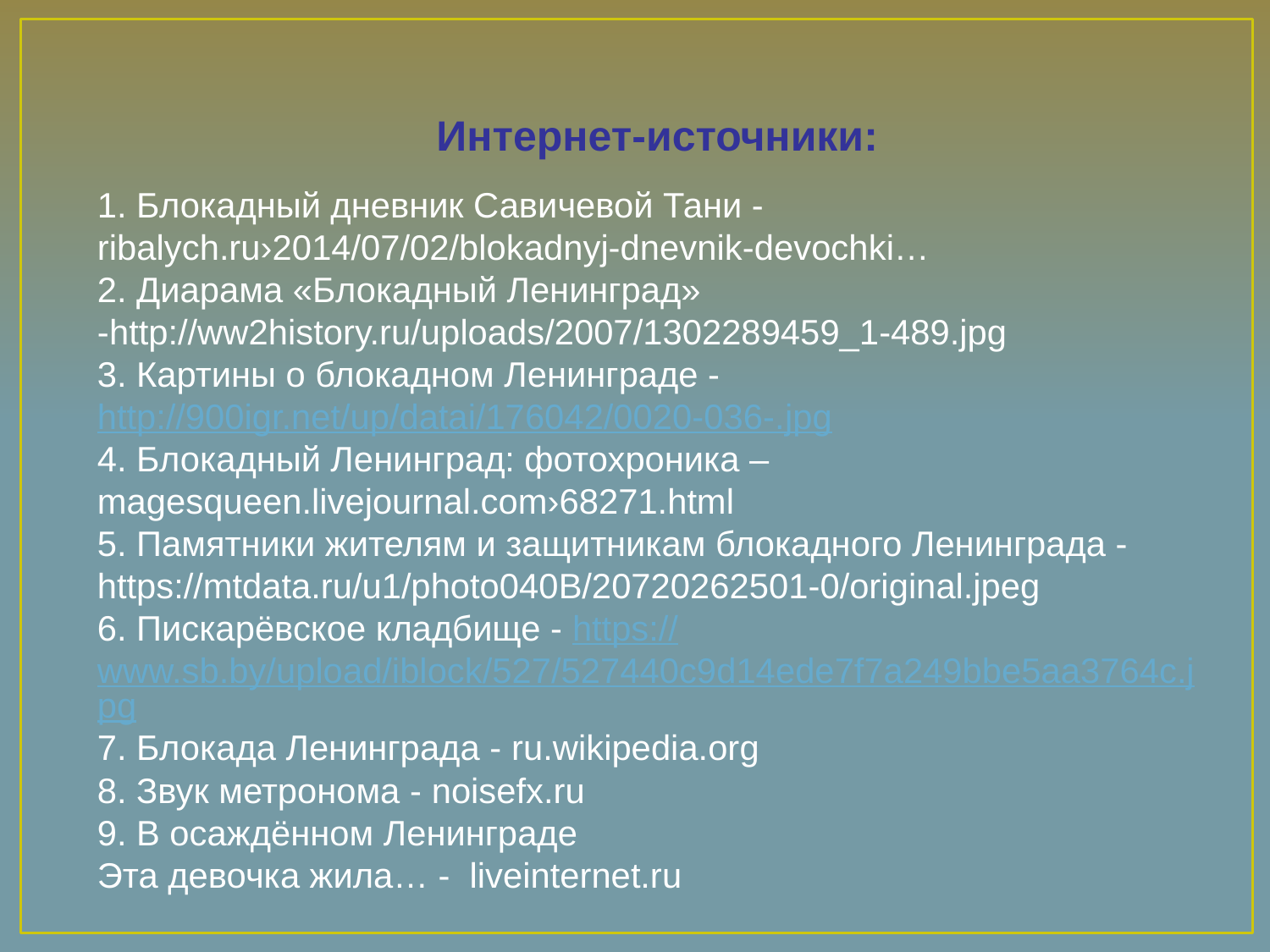

# Интернет-источники:
1. Блокадный дневник Савичевой Тани - ribalych.ru›2014/07/02/blokadnyj-dnevnik-devochki…
2. Диарама «Блокадный Ленинград» -http://ww2history.ru/uploads/2007/1302289459_1-489.jpg
3. Картины о блокадном Ленинграде - http://900igr.net/up/datai/176042/0020-036-.jpg
4. Блокадный Ленинград: фотохроника –
magesqueen.livejournal.com›68271.html
5. Памятники жителям и защитникам блокадного Ленинграда -https://mtdata.ru/u1/photo040B/20720262501-0/original.jpeg
6. Пискарёвское кладбище - https://www.sb.by/upload/iblock/527/527440c9d14ede7f7a249bbe5aa3764c.jpg
7. Блокада Ленинграда - ru.wikipedia.org
8. Звук метронома - noisefx.ru
9. В осаждённом Ленинграде
Эта девочка жила… -  liveinternet.ru